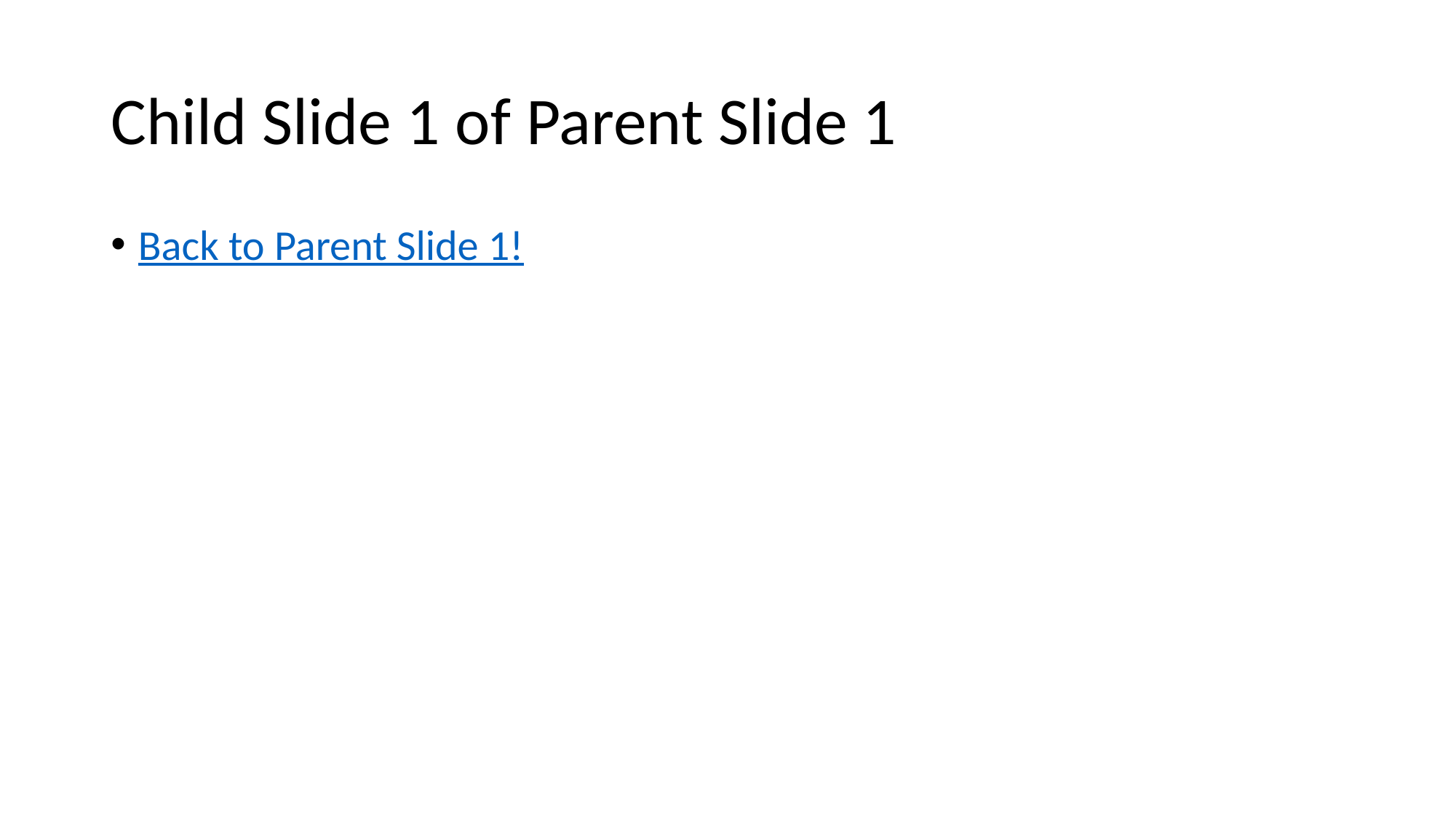

# Child Slide 1 of Parent Slide 1
Back to Parent Slide 1!